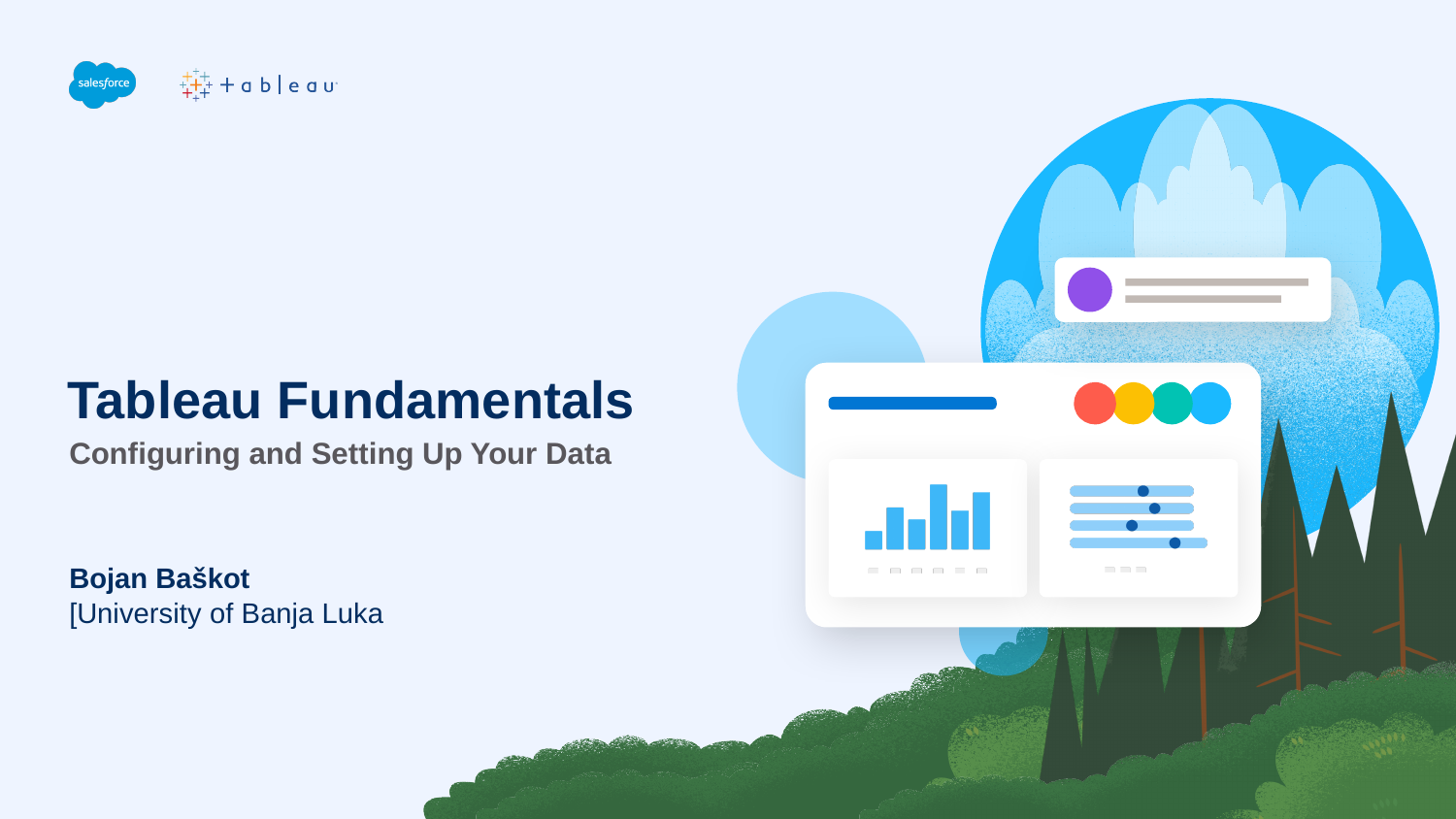

# Tableau Fundamentals
Configuring and Setting Up Your Data

Bojan Baškot
[University of Banja Luka